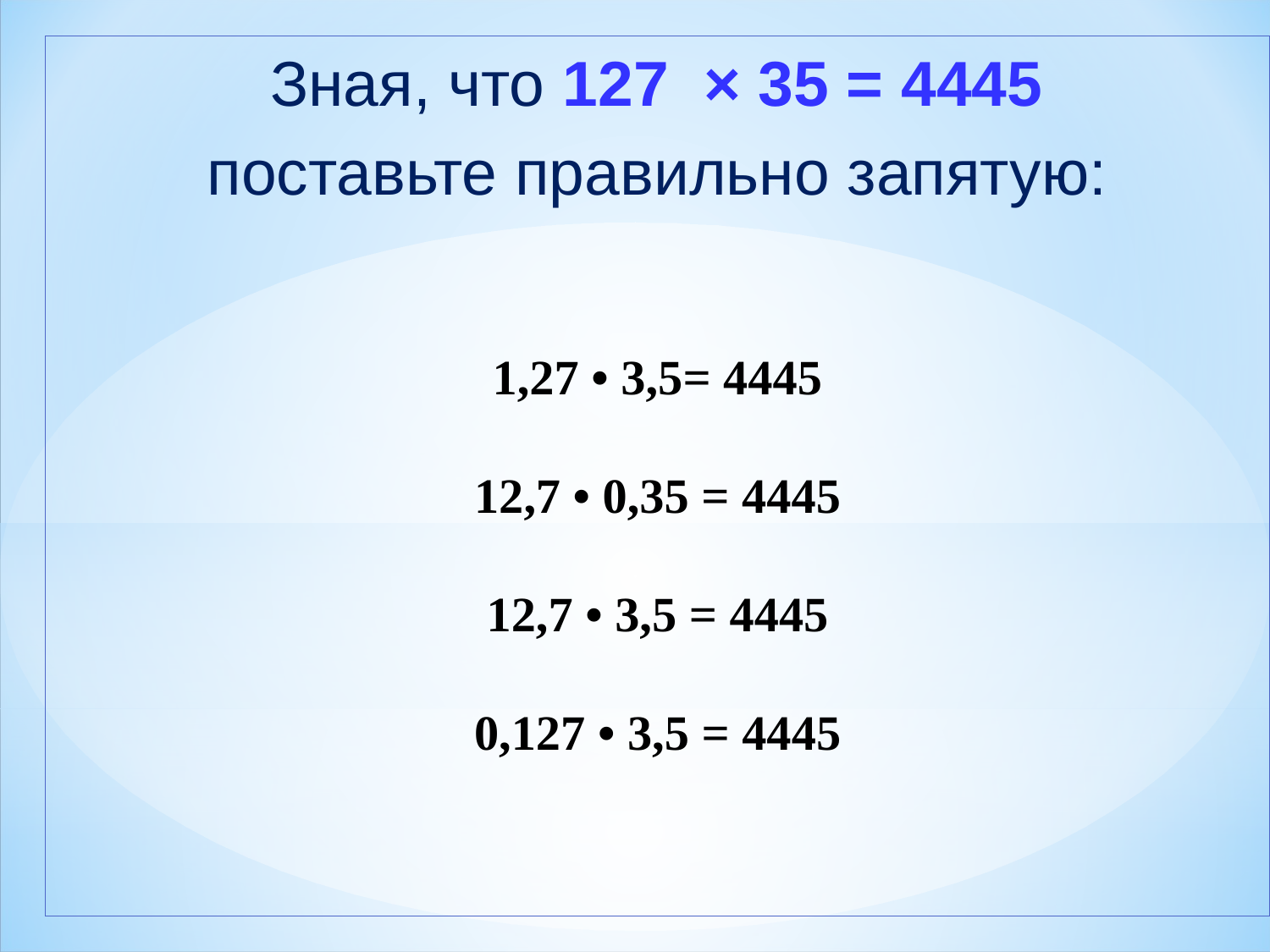

Зная, что 127  × 35 = 4445
поставьте правильно запятую:

1,27 • 3,5= 4445
12,7 • 0,35 = 4445
12,7 • 3,5 = 4445
0,127 • 3,5 = 4445